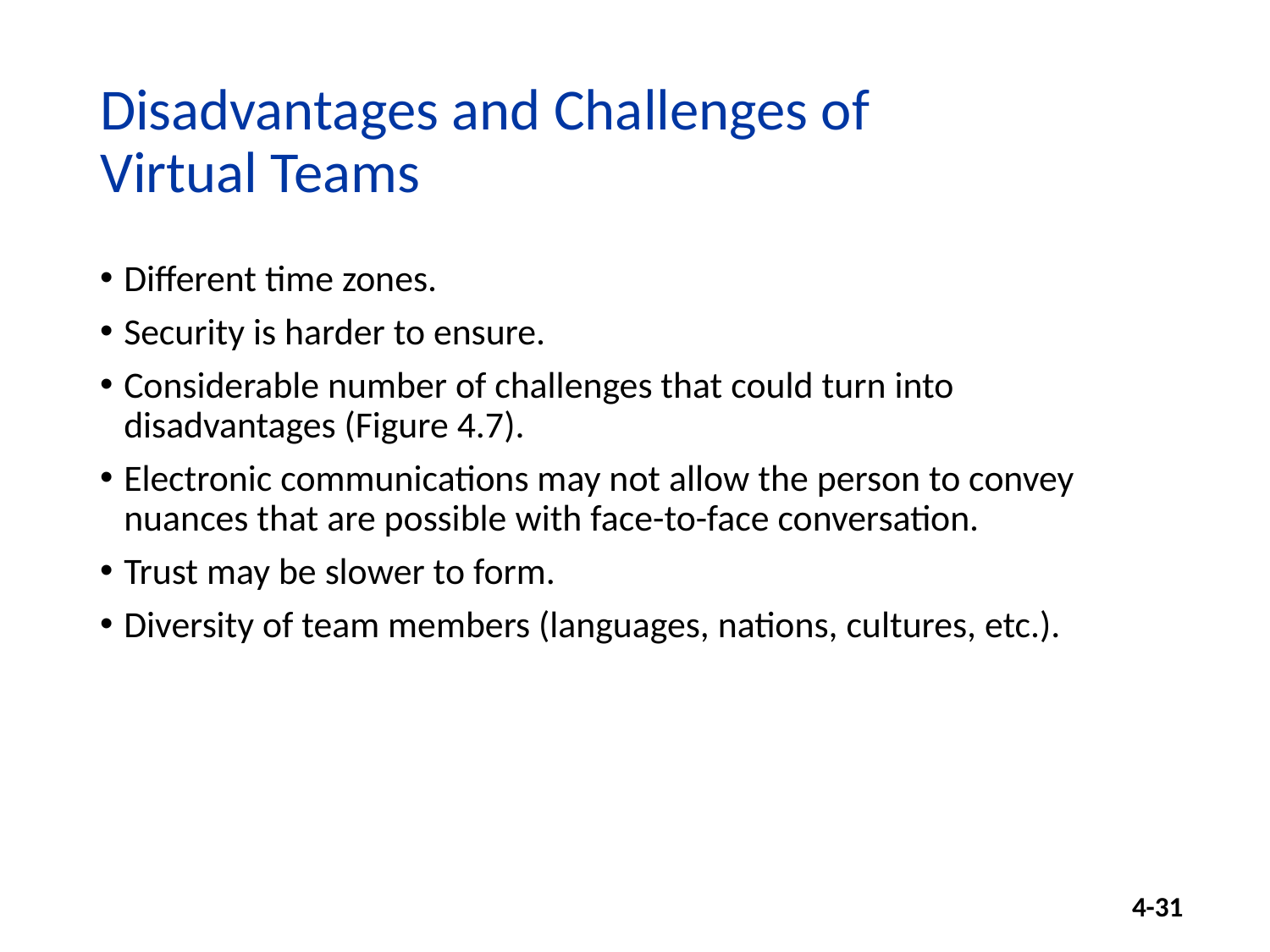

# Disadvantages and Challenges of Virtual Teams
Different time zones.
Security is harder to ensure.
Considerable number of challenges that could turn into disadvantages (Figure 4.7).
Electronic communications may not allow the person to convey nuances that are possible with face-to-face conversation.
Trust may be slower to form.
Diversity of team members (languages, nations, cultures, etc.).